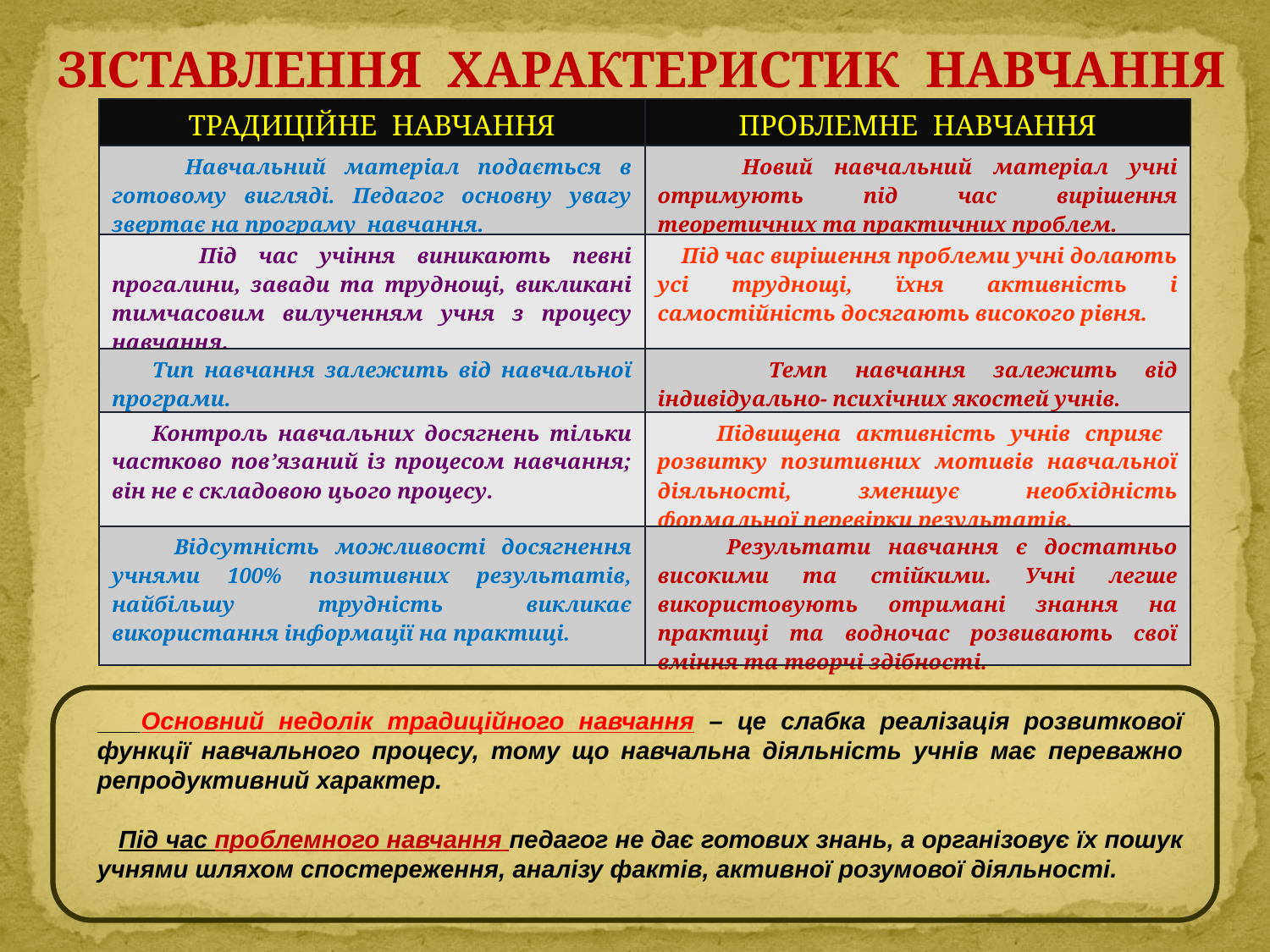

.
 зіставлення  характеристик  навчання
| ТРАДИЦІЙНЕ НАВЧАННЯ | ПРОБЛЕМНЕ НАВЧАННЯ |
| --- | --- |
| Навчальний матеріал подається в готовому вигляді. Педагог основну увагу звертає на програму навчання. | Новий навчальний матеріал учні отримують під час вирішення теоретичних та практичних проблем. |
| Під час учіння виникають певні прогалини, завади та труднощі, викликані тимчасовим вилученням учня з процесу навчання. | Під час вирішення проблеми учні долають усі труднощі, їхня активність і самостійність досягають високого рівня. |
| Тип навчання залежить від навчальної програми. | Темп навчання залежить від індивідуально- психічних якостей учнів. |
| Контроль навчальних досягнень тільки частково пов’язаний із процесом навчання; він не є складовою цього процесу. | Підвищена активність учнів сприяє розвитку позитивних мотивів навчальної діяльності, зменшує необхідність формальної перевірки результатів. |
| Відсутність можливості досягнення учнями 100% позитивних результатів, найбільшу трудність викликає використання інформації на практиці. | Результати навчання є достатньо високими та стійкими. Учні легше використовують отримані знання на практиці та водночас розвивають свої вміння та творчі здібності. |

   Основний недолік традиційного навчання – це слабка реалізація розвиткової функції навчального процесу, тому що навчальна діяльність учнів має переважно репродуктивний характер.

   Під час проблемного навчання педагог не дає готових знань, а організовує їх пошук учнями шляхом спостереження, аналізу фактів, активної розумової діяльності.